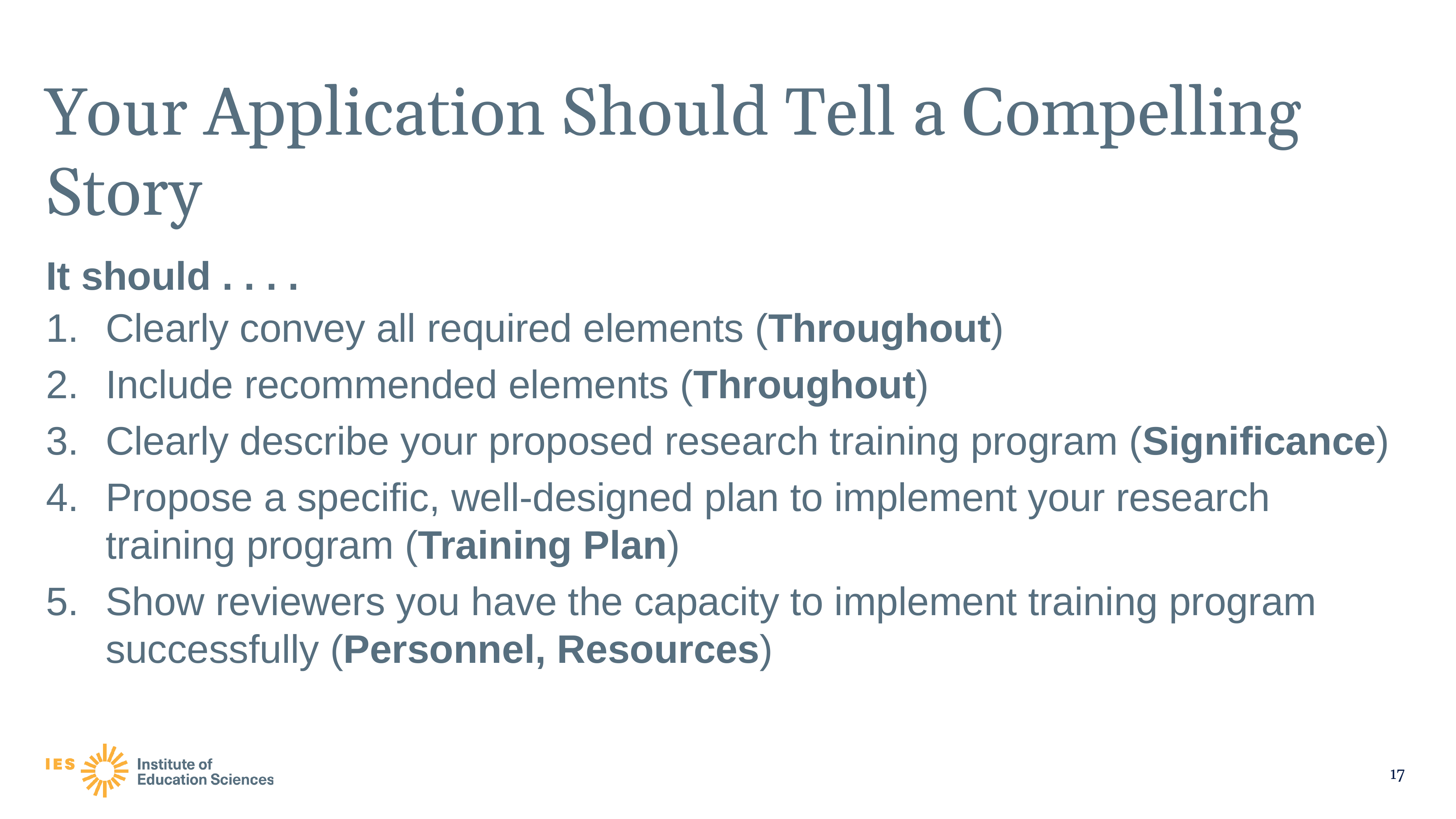

# Your Application Should Tell a Compelling Story
It should . . . .
Clearly convey all required elements (Throughout)
Include recommended elements (Throughout)
Clearly describe your proposed research training program (Significance)
Propose a specific, well-designed plan to implement your research training program (Training Plan)
Show reviewers you have the capacity to implement training program successfully (Personnel, Resources)

17